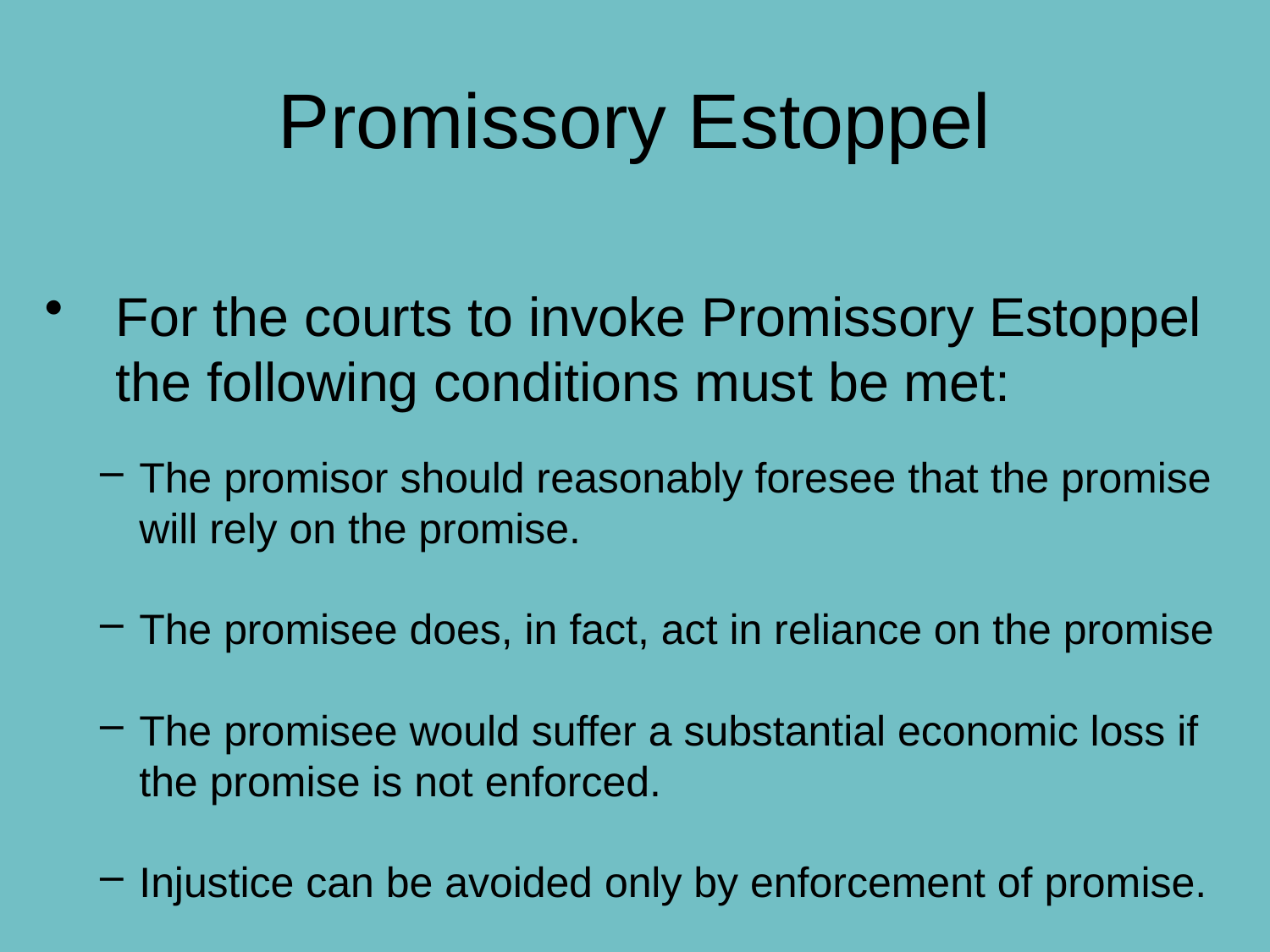

# Promissory Estoppel
For the courts to invoke Promissory Estoppel the following conditions must be met:

The promisor should reasonably foresee that the promise will rely on the promise.

The promisee does, in fact, act in reliance on the promise

The promisee would suffer a substantial economic loss if the promise is not enforced.

Injustice can be avoided only by enforcement of promise.